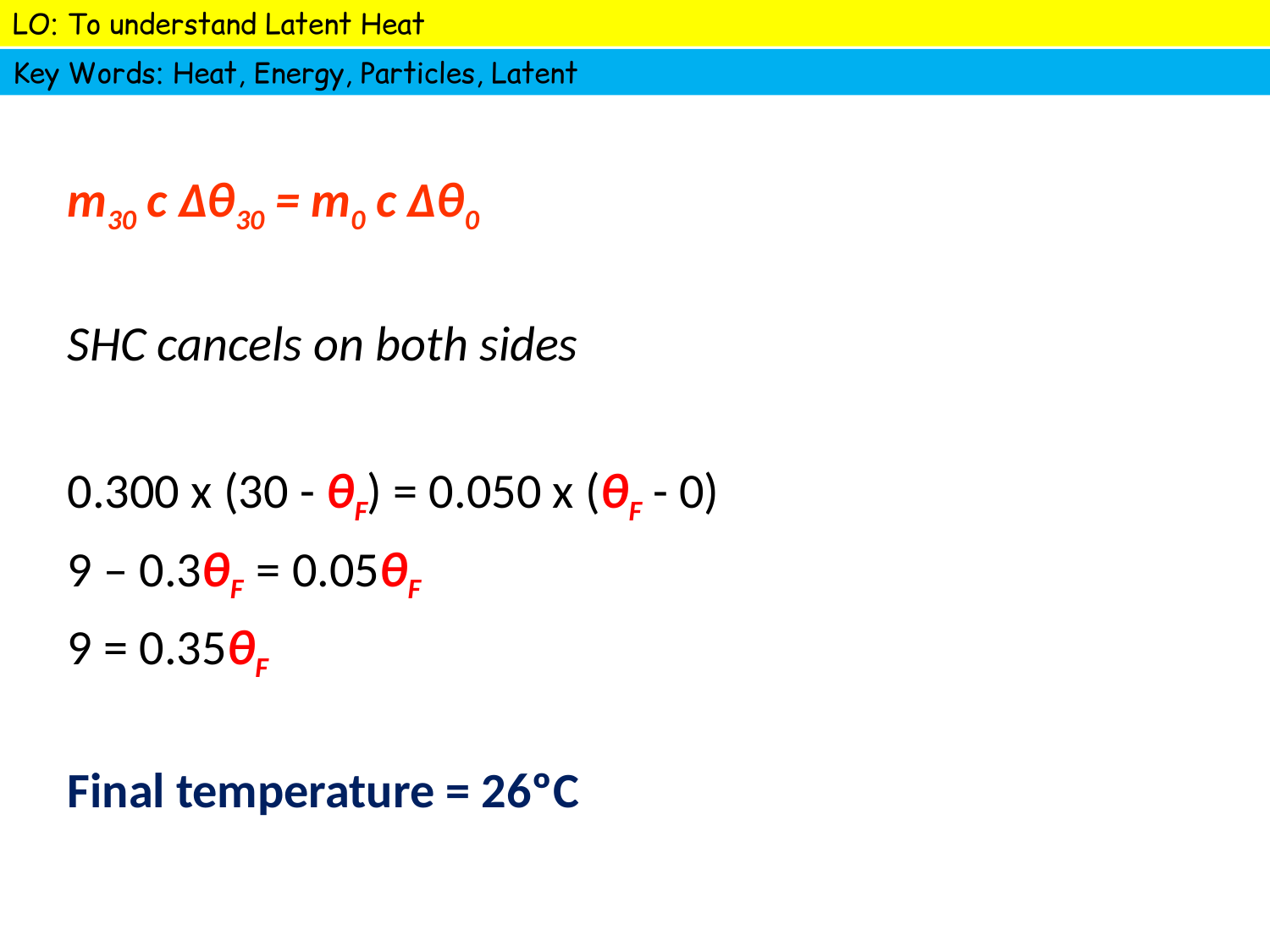

m30 c Δθ30 = m0 c Δθ0

SHC cancels on both sides

0.300 x (30 - θF) = 0.050 x (θF - 0)
9 – 0.3θF  = 0.05θF
9 = 0.35θF

Final temperature = 26ºC